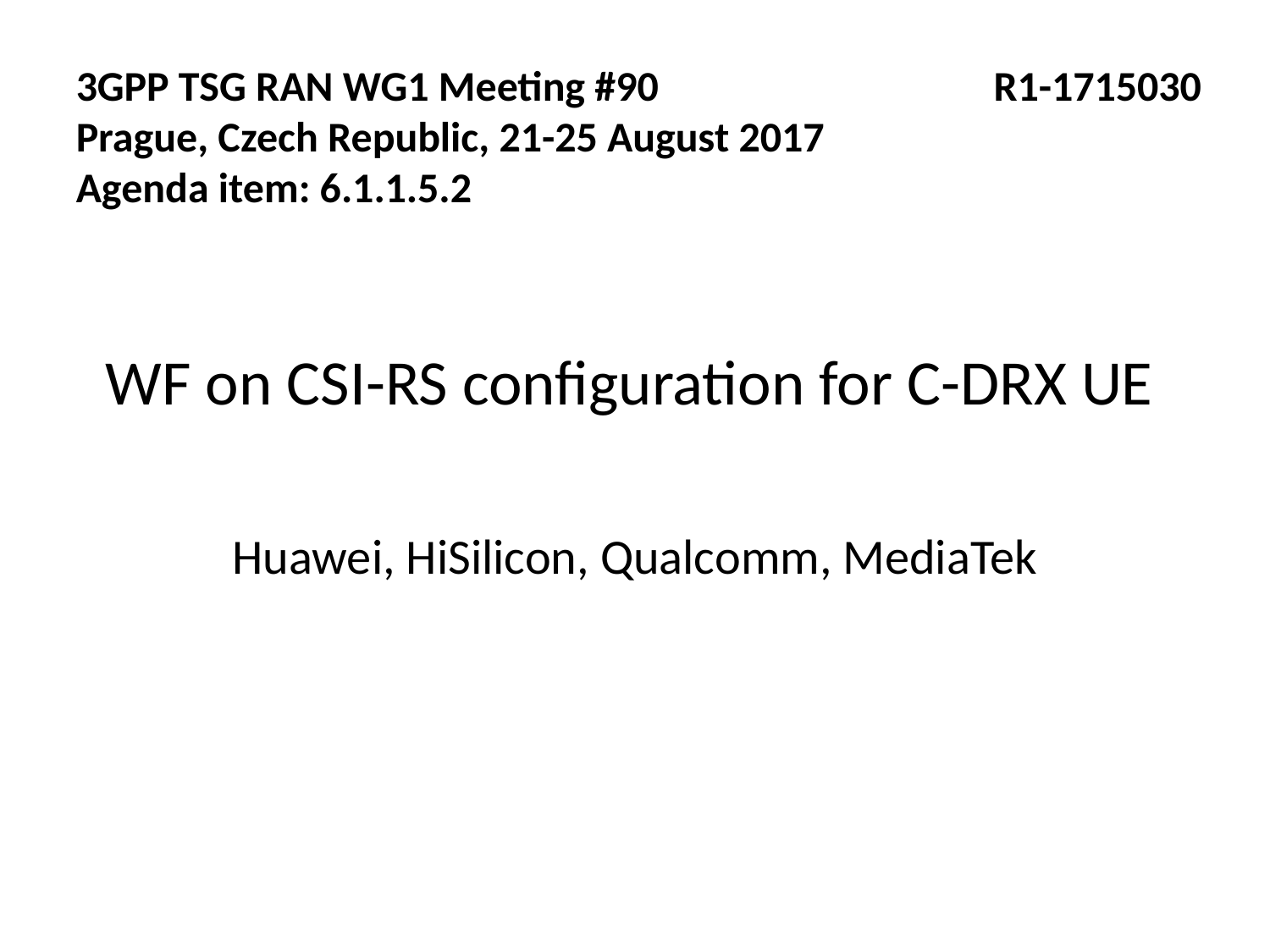

3GPP TSG RAN WG1 Meeting #90         		   R1-1715030
Prague, Czech Republic, 21-25 August 2017
Agenda item: 6.1.1.5.2
WF on CSI-RS configuration for C-DRX UE
Huawei, HiSilicon, Qualcomm, MediaTek